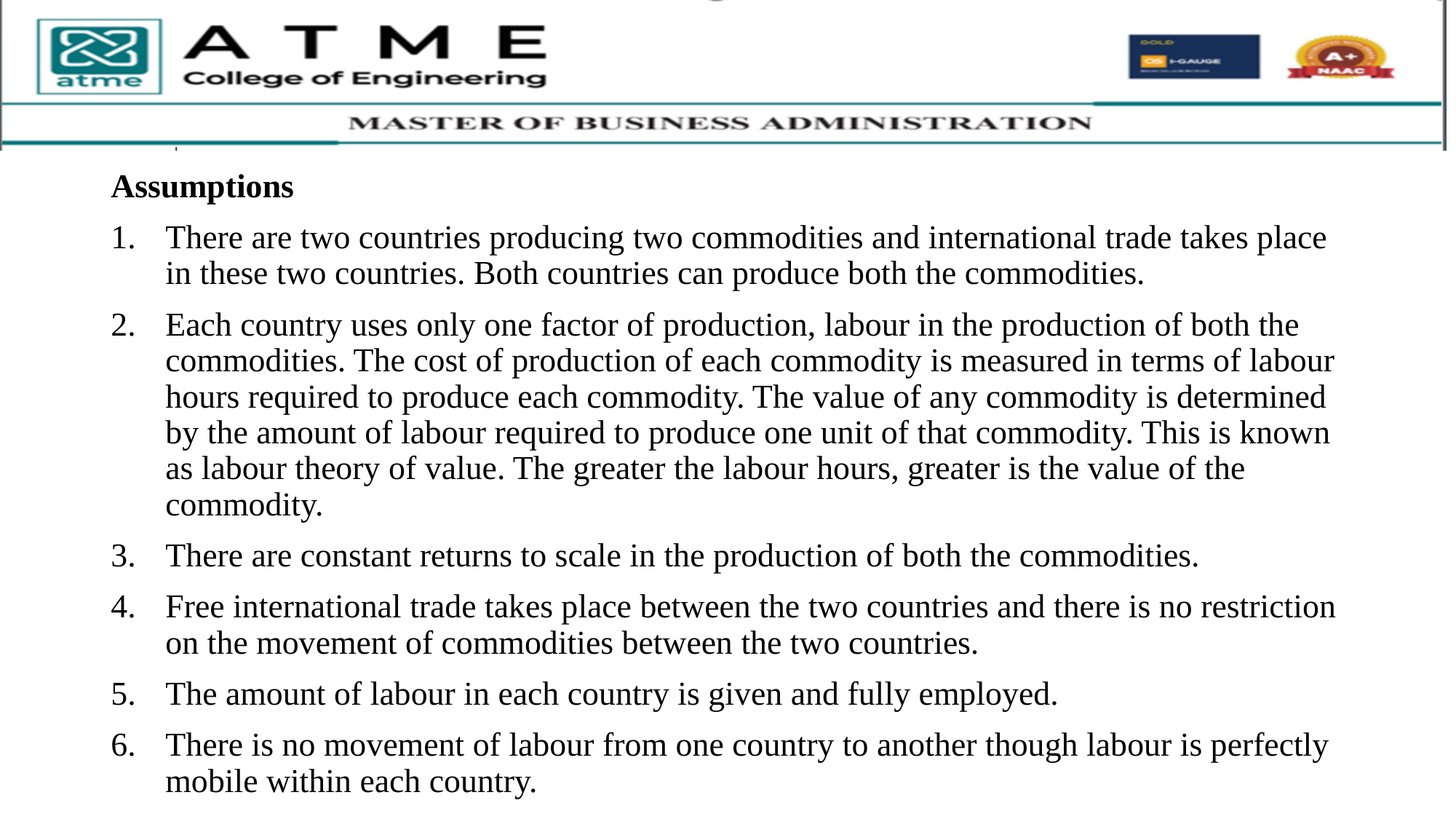

Assumptions
There are two countries producing two commodities and international trade takes place in these two countries. Both countries can produce both the commodities.
Each country uses only one factor of production, labour in the production of both the commodities. The cost of production of each commodity is measured in terms of labour hours required to produce each commodity. The value of any commodity is determined by the amount of labour required to produce one unit of that commodity. This is known as labour theory of value. The greater the labour hours, greater is the value of the commodity.
There are constant returns to scale in the production of both the commodities.
Free international trade takes place between the two countries and there is no restriction on the movement of commodities between the two countries.
The amount of labour in each country is given and fully employed.
There is no movement of labour from one country to another though labour is perfectly mobile within each country.